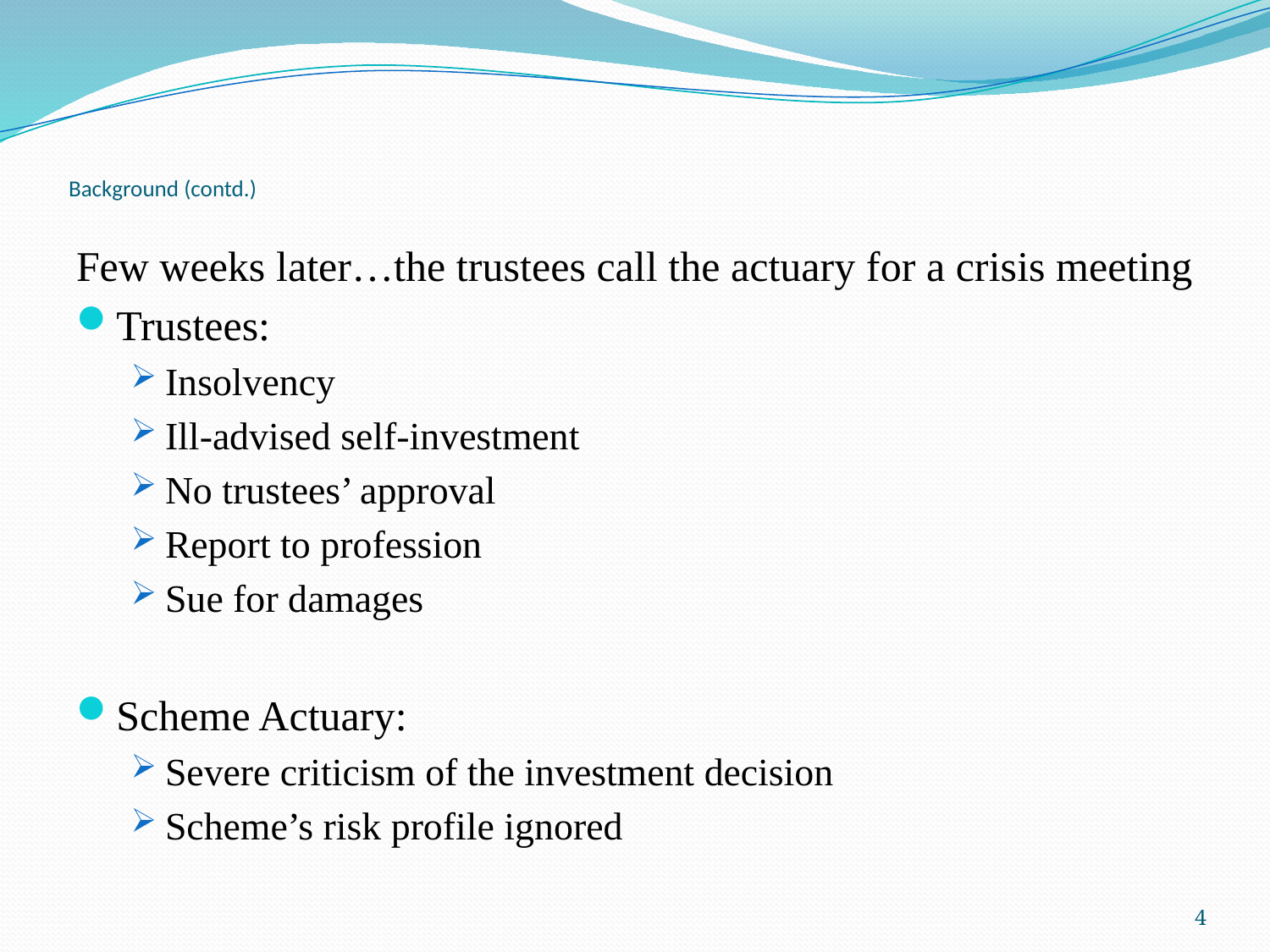

# Background (contd.)
Few weeks later…the trustees call the actuary for a crisis meeting
Trustees:
Insolvency
Ill-advised self-investment
No trustees’ approval
Report to profession
Sue for damages

Scheme Actuary:
Severe criticism of the investment decision
Scheme’s risk profile ignored

4